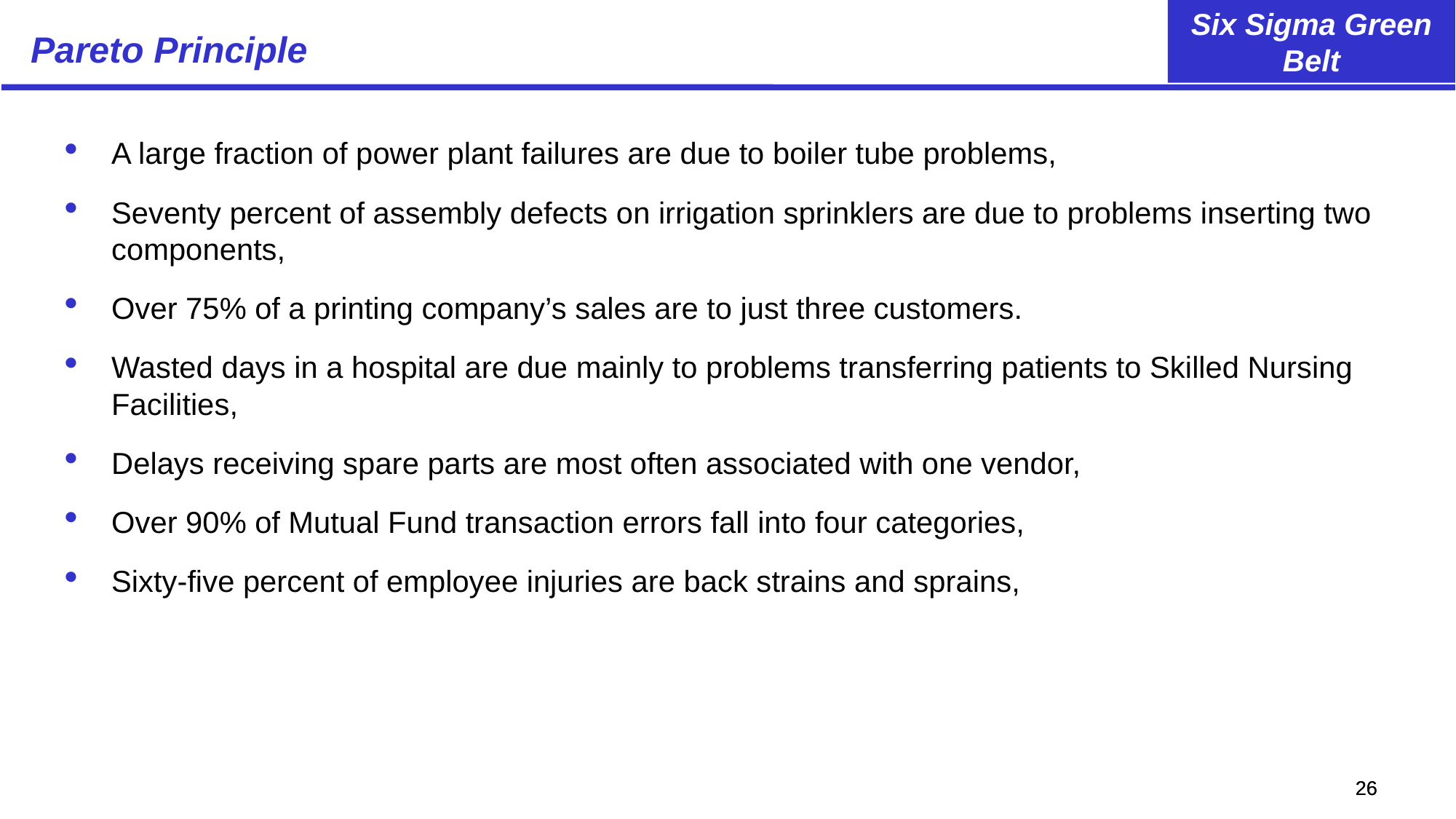

# Pareto Principle
A large fraction of power plant failures are due to boiler tube problems,
Seventy percent of assembly defects on irrigation sprinklers are due to problems inserting two components,
Over 75% of a printing company’s sales are to just three customers.
Wasted days in a hospital are due mainly to problems transferring patients to Skilled Nursing Facilities,
Delays receiving spare parts are most often associated with one vendor,
Over 90% of Mutual Fund transaction errors fall into four categories,
Sixty-five percent of employee injuries are back strains and sprains,